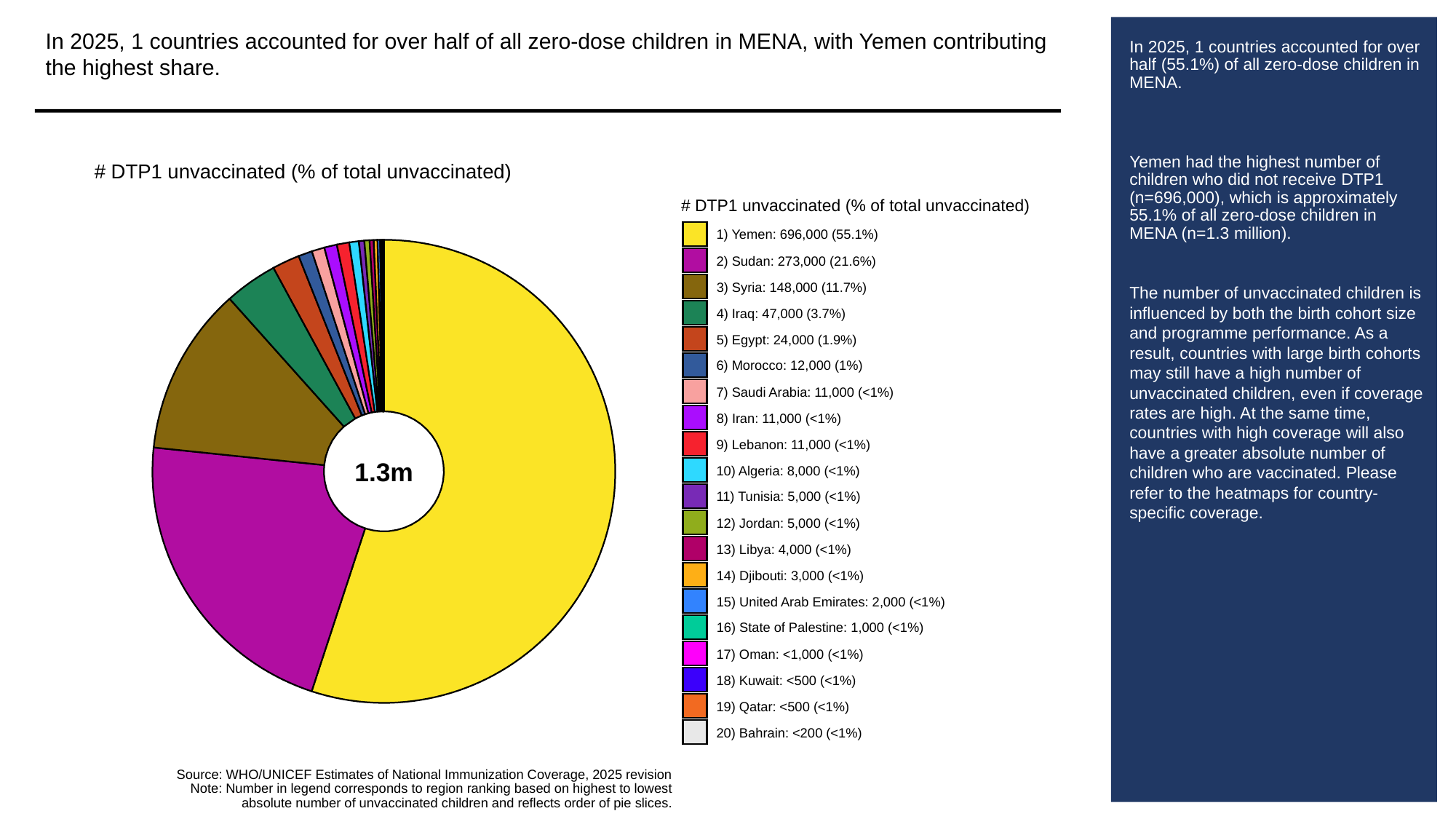

In 2025, 1 countries accounted for over half of all zero-dose children in MENA, with Yemen contributing the highest share.
# In 2025, 1 countries accounted for over half (55.1%) of all zero-dose children in MENA.

Yemen had the highest number of children who did not receive DTP1 (n=696,000), which is approximately 55.1% of all zero-dose children in MENA (n=1.3 million).

The number of unvaccinated children is influenced by both the birth cohort size and programme performance. As a result, countries with large birth cohorts may still have a high number of unvaccinated children, even if coverage rates are high. At the same time, countries with high coverage will also have a greater absolute number of children who are vaccinated. Please refer to the heatmaps for country-specific coverage.

# DTP1 unvaccinated (% of total unvaccinated)
# DTP1 unvaccinated (% of total unvaccinated)

1) Yemen: 696,000 (55.1%)

2) Sudan: 273,000 (21.6%)

3) Syria: 148,000 (11.7%)

4) Iraq: 47,000 (3.7%)

5) Egypt: 24,000 (1.9%)

6) Morocco: 12,000 (1%)

7) Saudi Arabia: 11,000 (<1%)

8) Iran: 11,000 (<1%)

9) Lebanon: 11,000 (<1%)

1.3m
10) Algeria: 8,000 (<1%)

11) Tunisia: 5,000 (<1%)

12) Jordan: 5,000 (<1%)

13) Libya: 4,000 (<1%)

14) Djibouti: 3,000 (<1%)

15) United Arab Emirates: 2,000 (<1%)

16) State of Palestine: 1,000 (<1%)

17) Oman: <1,000 (<1%)

18) Kuwait: <500 (<1%)

19) Qatar: <500 (<1%)

20) Bahrain: <200 (<1%)
Source: WHO/UNICEF Estimates of National Immunization Coverage, 2025 revision
Note: Number in legend corresponds to region ranking based on highest to lowest
absolute number of unvaccinated children and reflects order of pie slices.